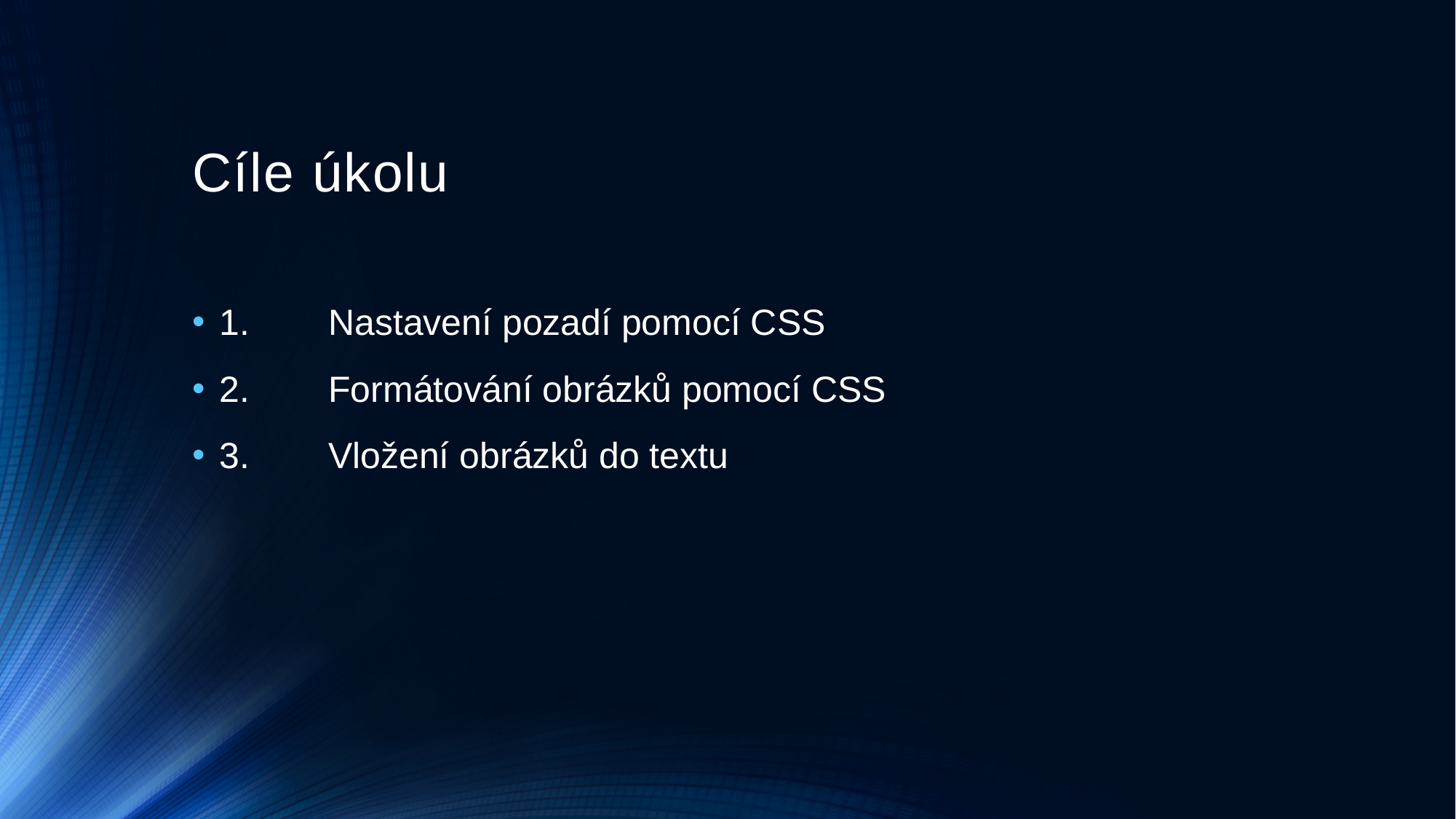

# Cíle úkolu

1.	Nastavení pozadí pomocí CSS
2.	Formátování obrázků pomocí CSS
3.	Vložení obrázků do textu